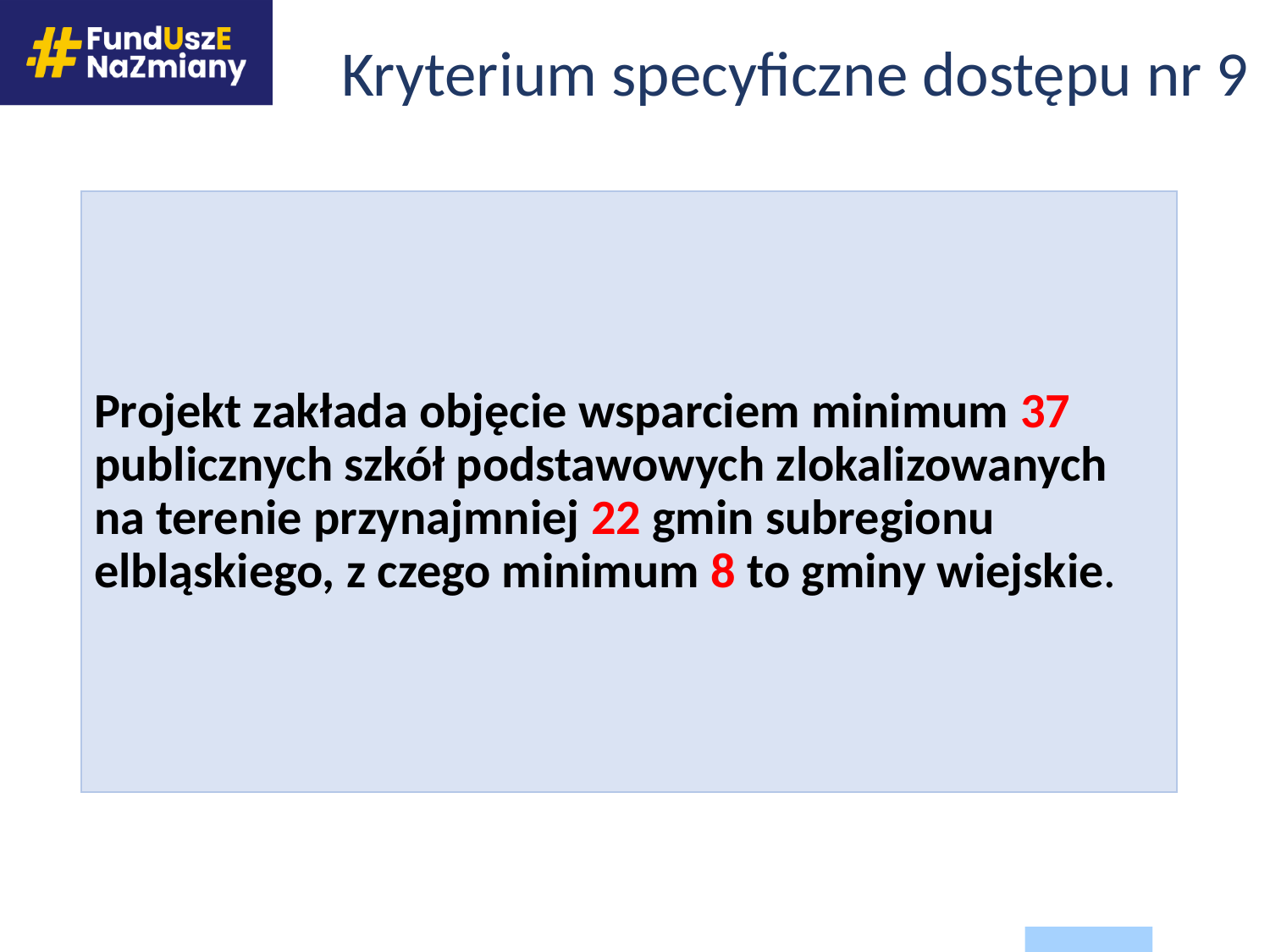

Kryterium specyficzne dostępu nr 9
Projekt zakłada objęcie wsparciem minimum 37 publicznych szkół podstawowych zlokalizowanych na terenie przynajmniej 22 gmin subregionu  elbląskiego, z czego minimum 8 to gminy wiejskie.